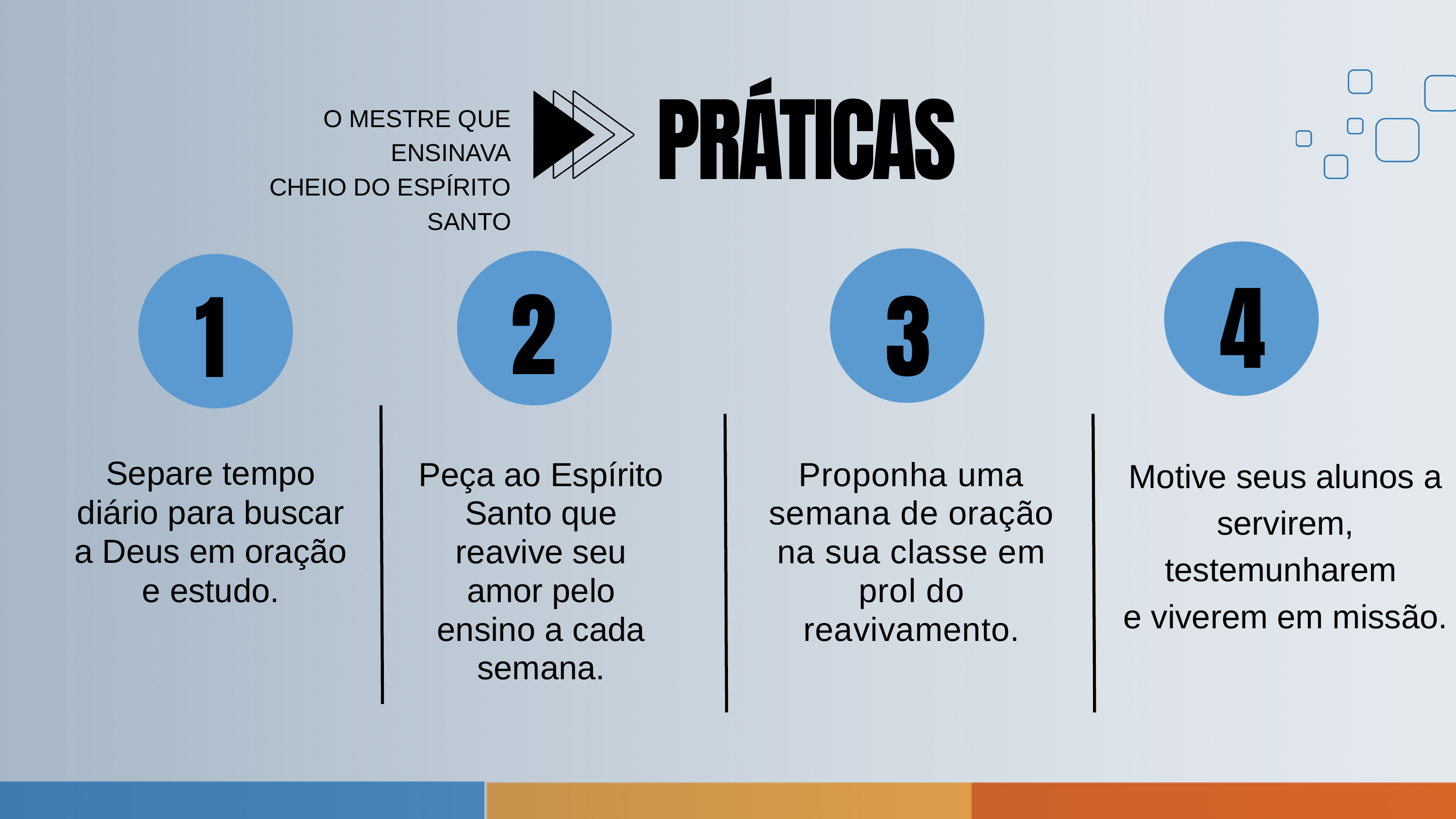

PRÁTICAS

O MESTRE QUE ENSINAVA
CHEIO DO ESPÍRITO SANTO

4
2
3
1

Motive seus alunos a servirem, testemunharem
e viverem em missão.
Separe tempo diário para buscar a Deus em oração e estudo.
Peça ao Espírito Santo que reavive seu amor pelo ensino a cada semana.
Proponha uma semana de oração na sua classe em prol do reavivamento.